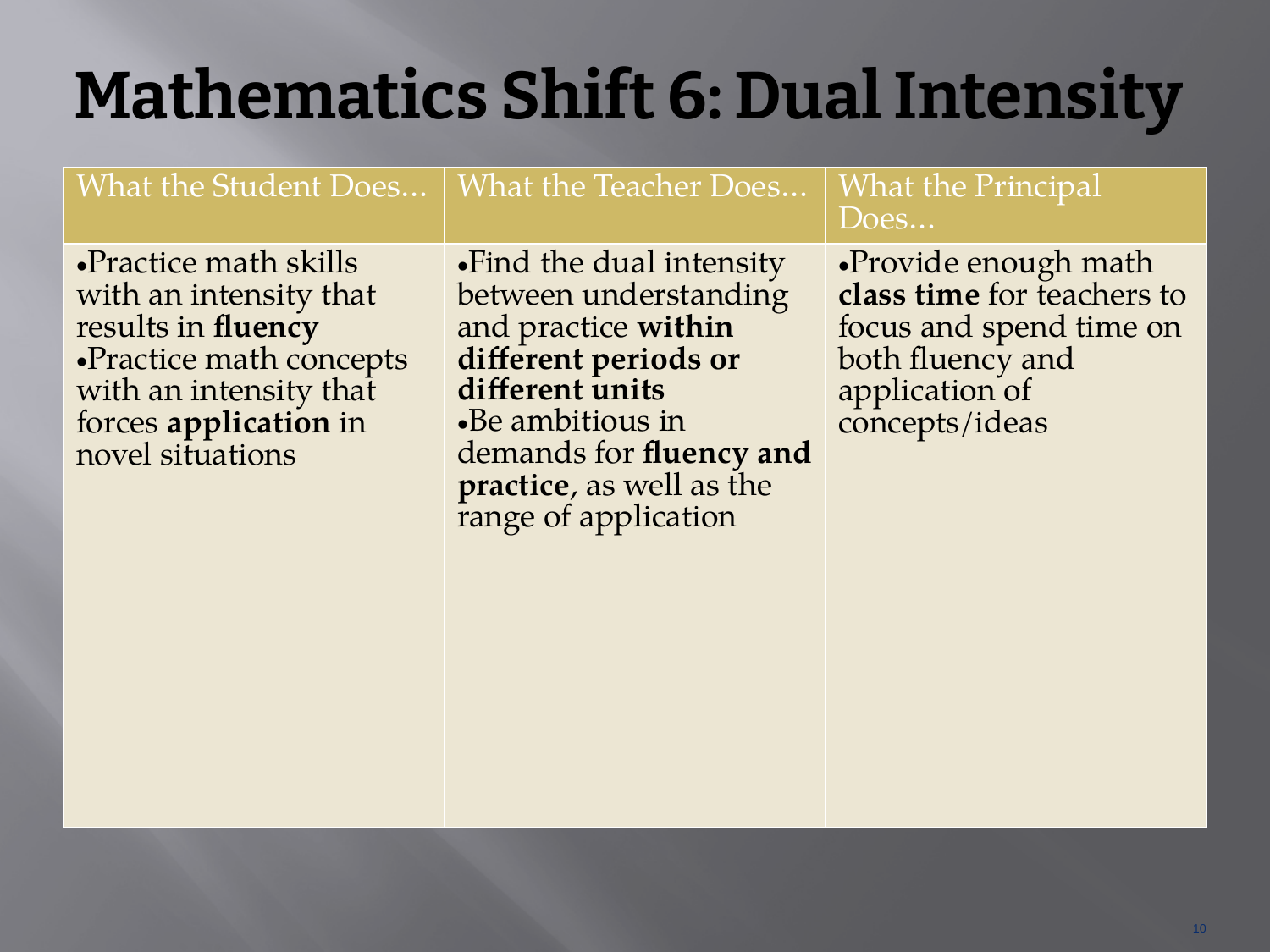

# Mathematics Shift 6: Dual Intensity
| What the Student Does… | What the Teacher Does… | What the Principal Does… |
| --- | --- | --- |
| Practice math skills with an intensity that results in fluency Practice math concepts with an intensity that forces application in novel situations | Find the dual intensity between understanding and practice within different periods or different units Be ambitious in demands for fluency and practice, as well as the range of application | Provide enough math class time for teachers to focus and spend time on both fluency and application of concepts/ideas |
10